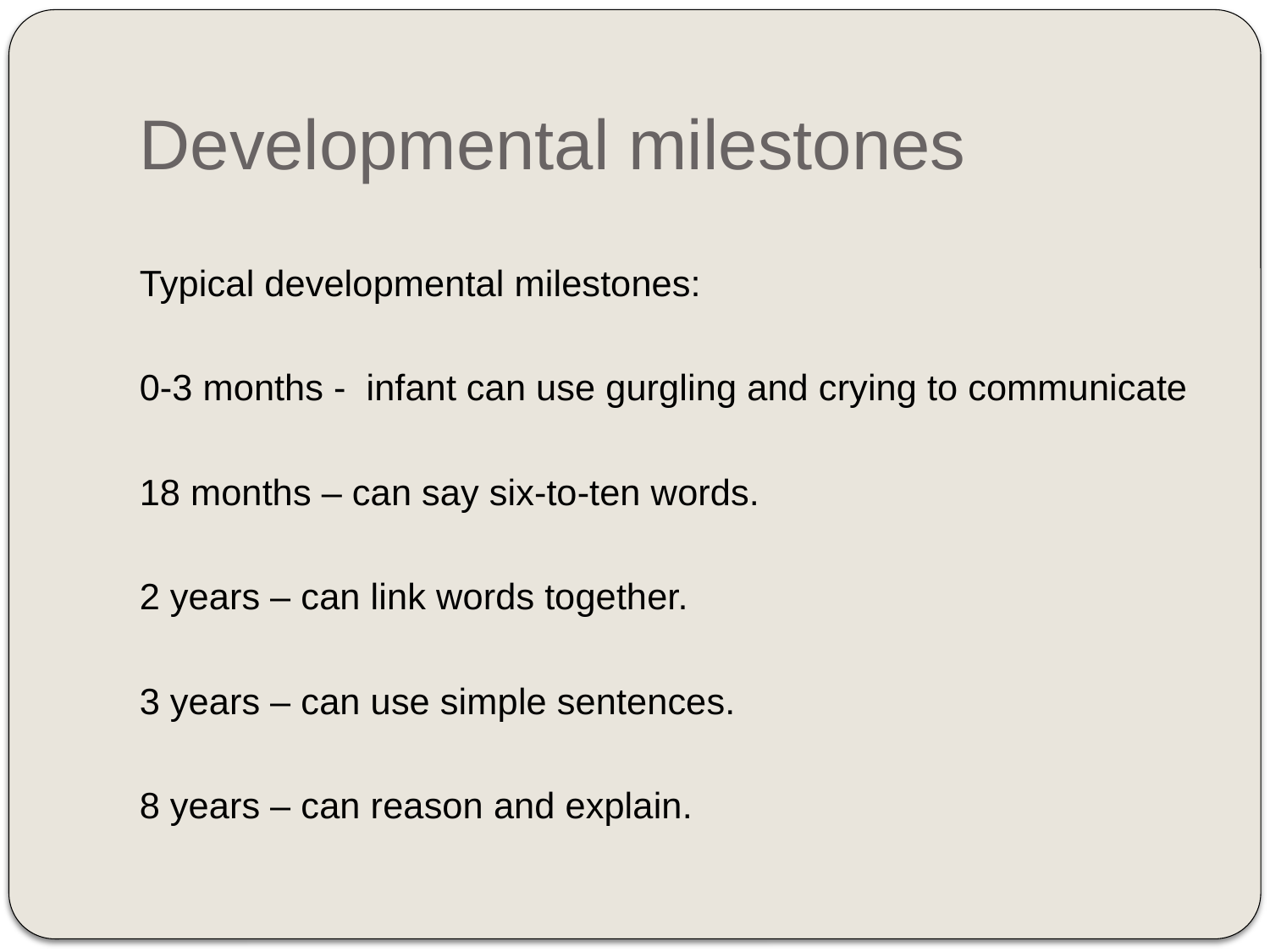

# Developmental milestones

Typical developmental milestones:

0-3 months -  infant can use gurgling and crying to communicate

18 months – can say six-to-ten words.

2 years – can link words together.

3 years – can use simple sentences.

8 years – can reason and explain.